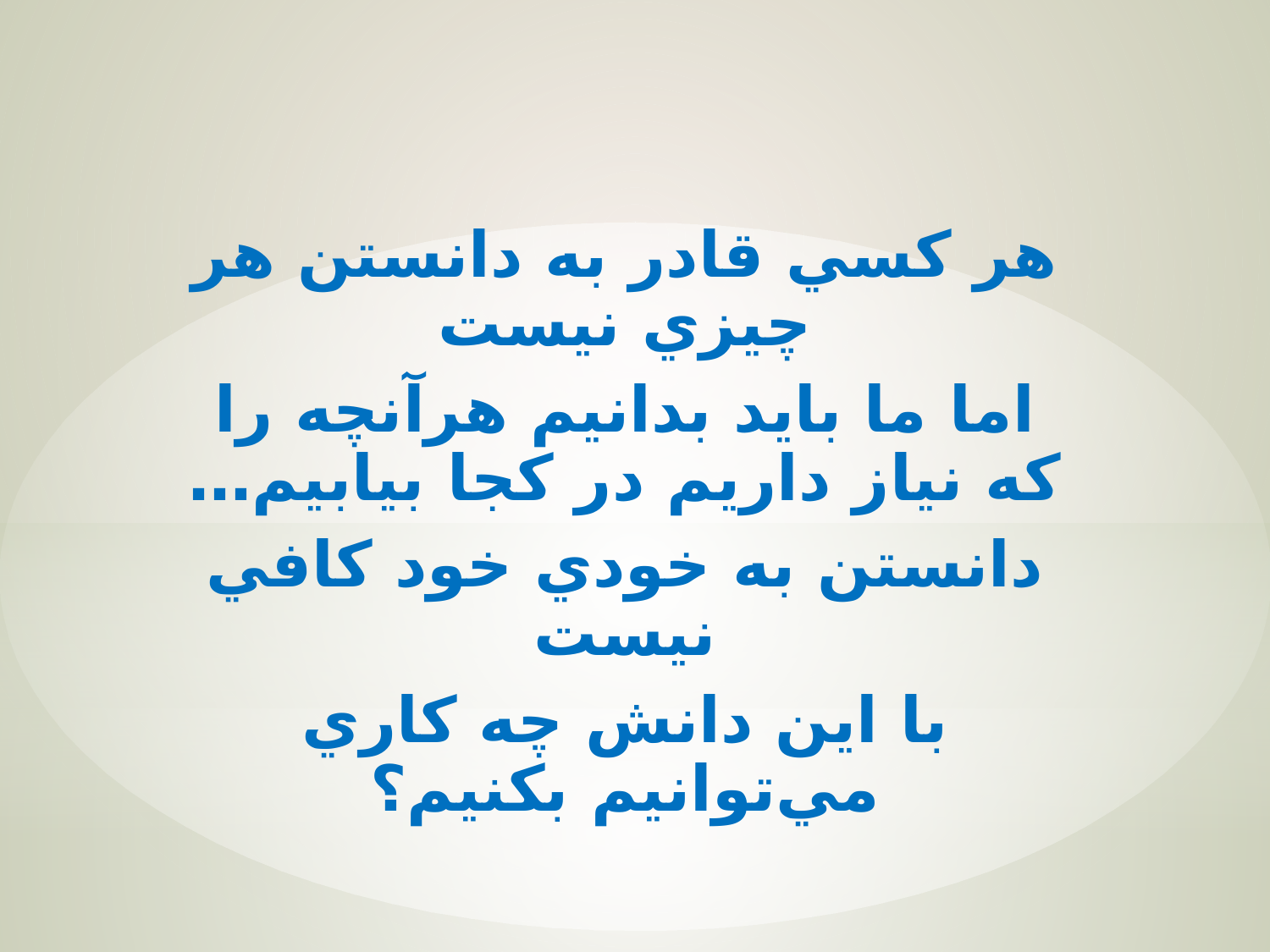

هر كسي قادر به دانستن هر چيزي نيست
اما ما بايد بدانيم هرآنچه را كه نياز داريم در كجا بيابيم…
دانستن به خودي خود كافي نيست
با اين دانش چه كاري مي‌توانيم بكنيم؟